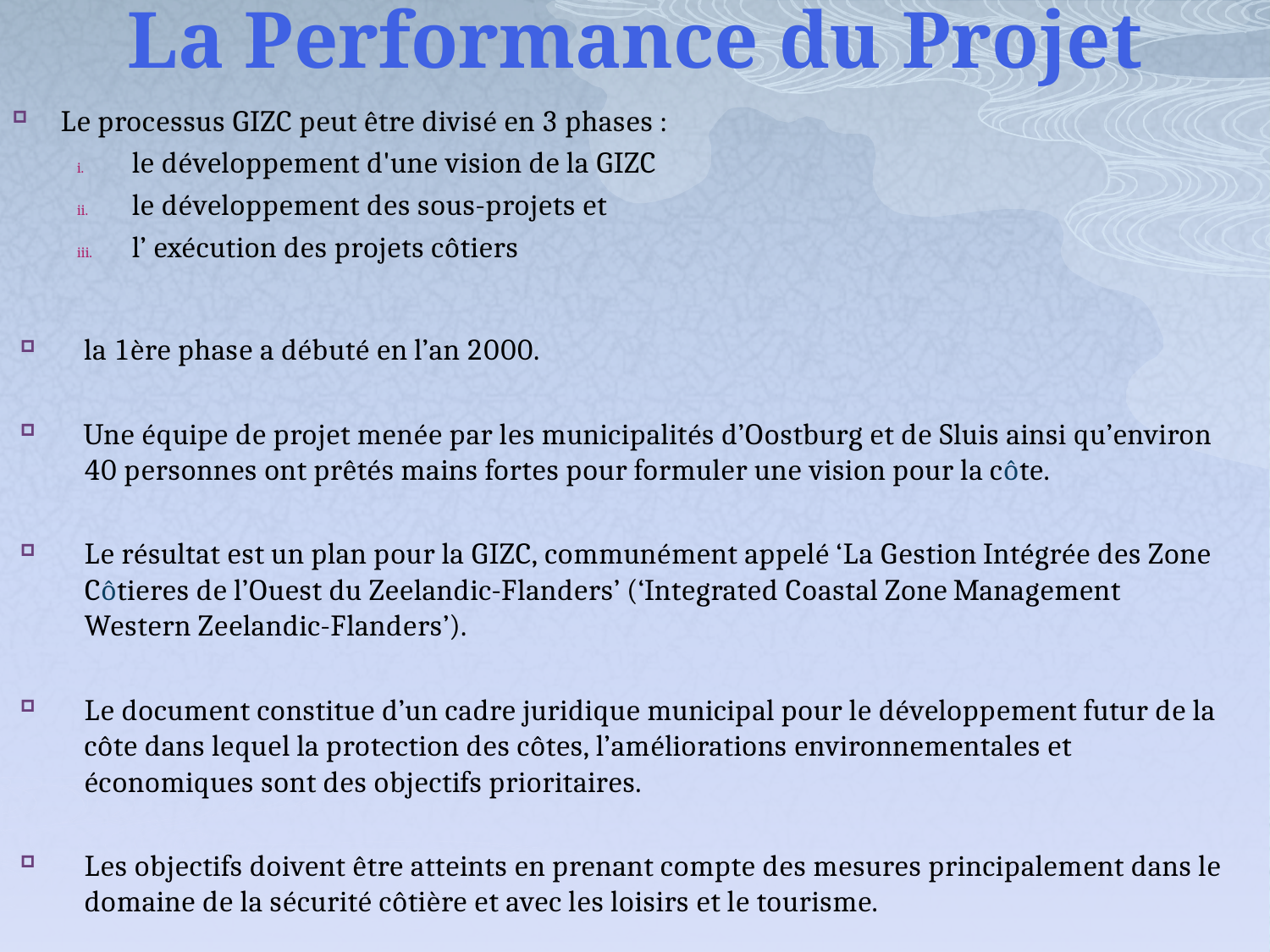

# La Performance du Projet
Le processus GIZC peut être divisé en 3 phases :
le développement d'une vision de la GIZC
le développement des sous-projets et
l’ exécution des projets côtiers

la 1ère phase a débuté en l’an 2000.

Une équipe de projet menée par les municipalités d’Oostburg et de Sluis ainsi qu’environ 40 personnes ont prêtés mains fortes pour formuler une vision pour la côte.

Le résultat est un plan pour la GIZC, communément appelé ‘La Gestion Intégrée des Zone Côtieres de l’Ouest du Zeelandic-Flanders’ (‘Integrated Coastal Zone Management Western Zeelandic-Flanders’).

Le document constitue d’un cadre juridique municipal pour le développement futur de la côte dans lequel la protection des côtes, l’améliorations environnementales et économiques sont des objectifs prioritaires.

Les objectifs doivent être atteints en prenant compte des mesures principalement dans le domaine de la sécurité côtière et avec les loisirs et le tourisme.